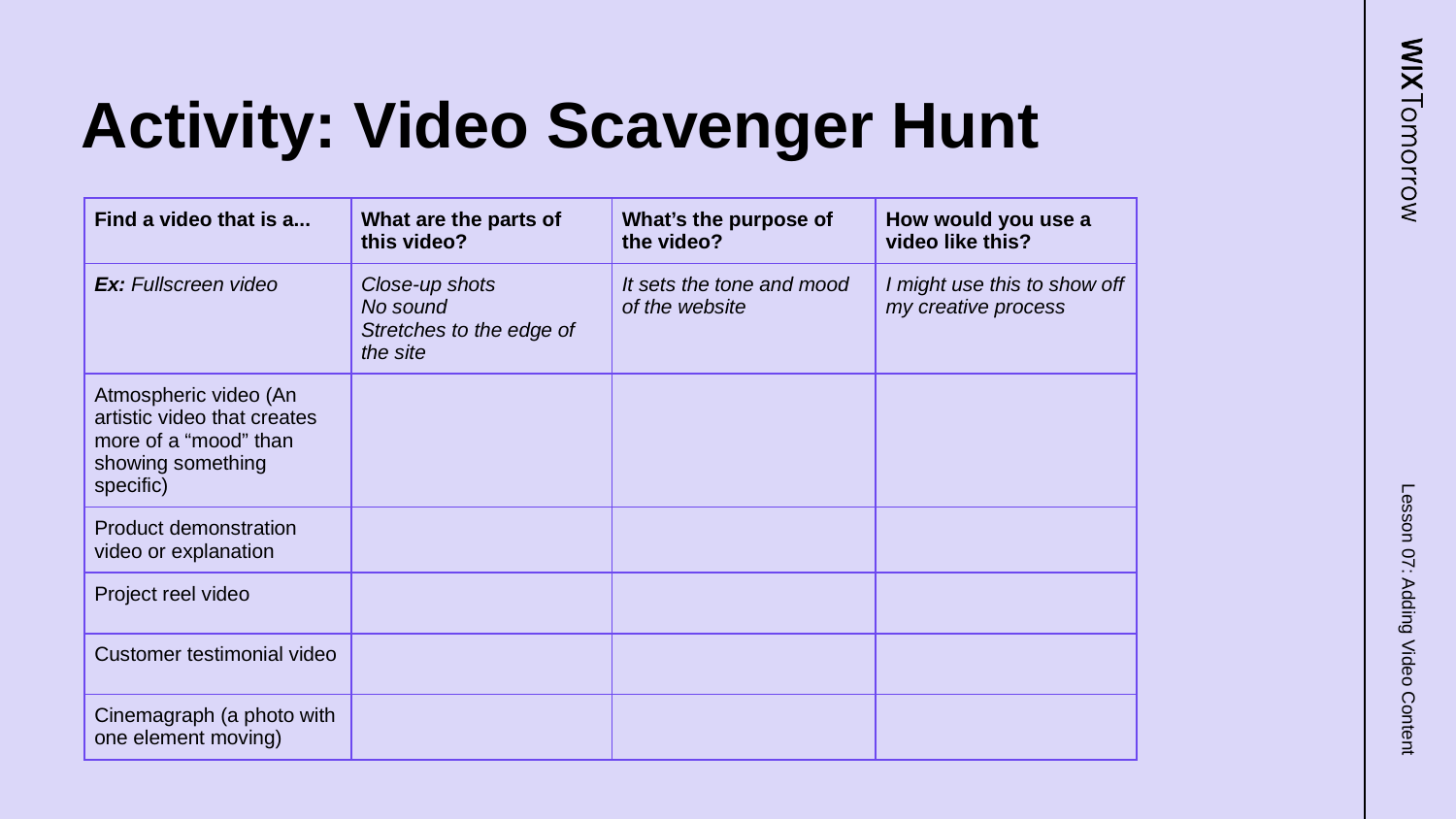

# Activity: Video Scavenger Hunt
| Find a video that is a... | What are the parts of this video? | What’s the purpose of the video? | How would you use a video like this? |
| --- | --- | --- | --- |
| Ex: Fullscreen video | Close-up shots No sound Stretches to the edge of the site | It sets the tone and mood of the website | I might use this to show off my creative process |
| Atmospheric video (An artistic video that creates more of a “mood” than showing something specific) |  |  |  |
| Product demonstration video or explanation |  |  |  |
| Project reel video |  |  |  |
| Customer testimonial video |  |  |  |
| Cinemagraph (a photo with one element moving) |  |  |  |